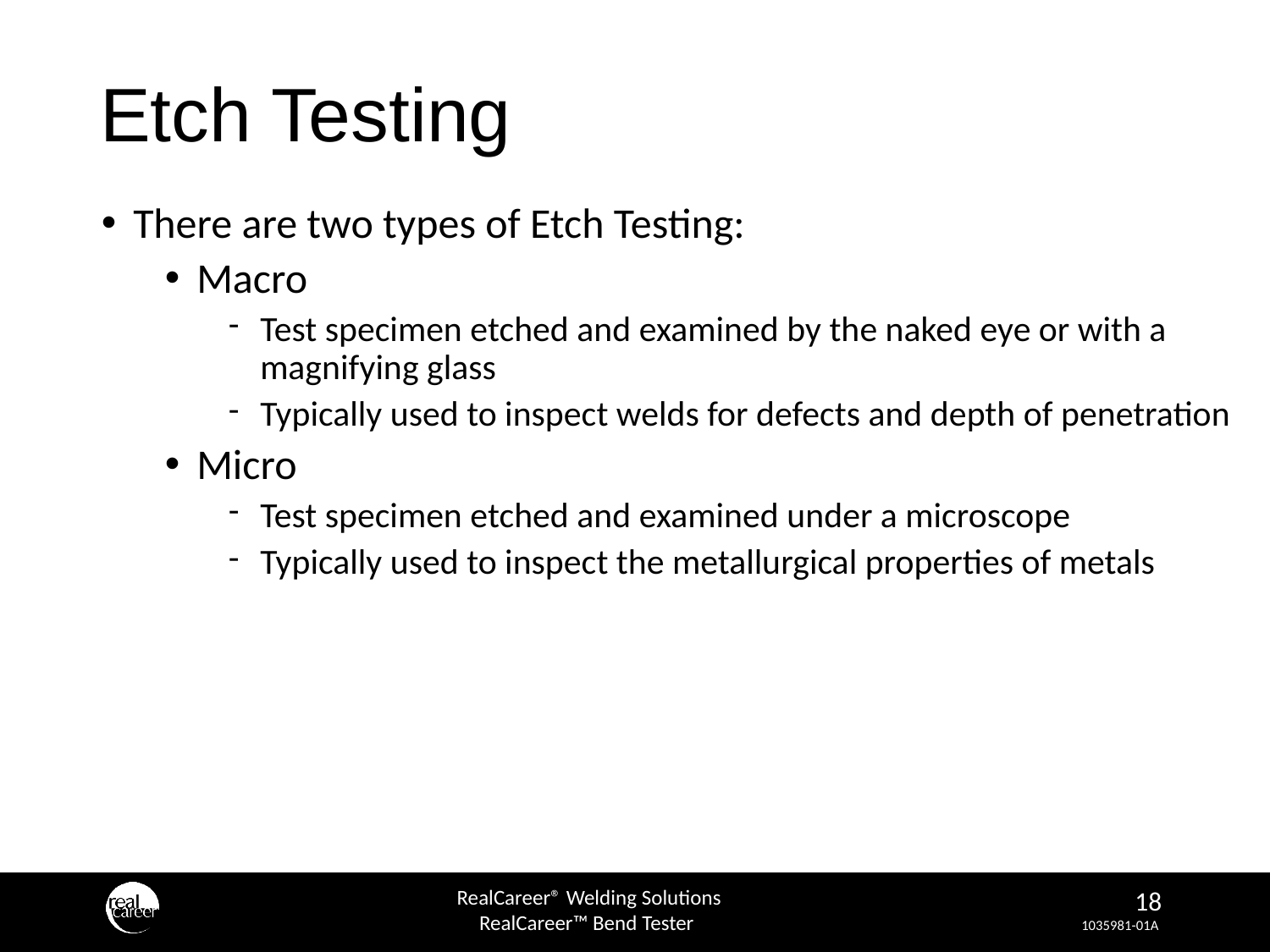

# Etch Testing
There are two types of Etch Testing:
Macro
Test specimen etched and examined by the naked eye or with a magnifying glass
Typically used to inspect welds for defects and depth of penetration
Micro
Test specimen etched and examined under a microscope
Typically used to inspect the metallurgical properties of metals